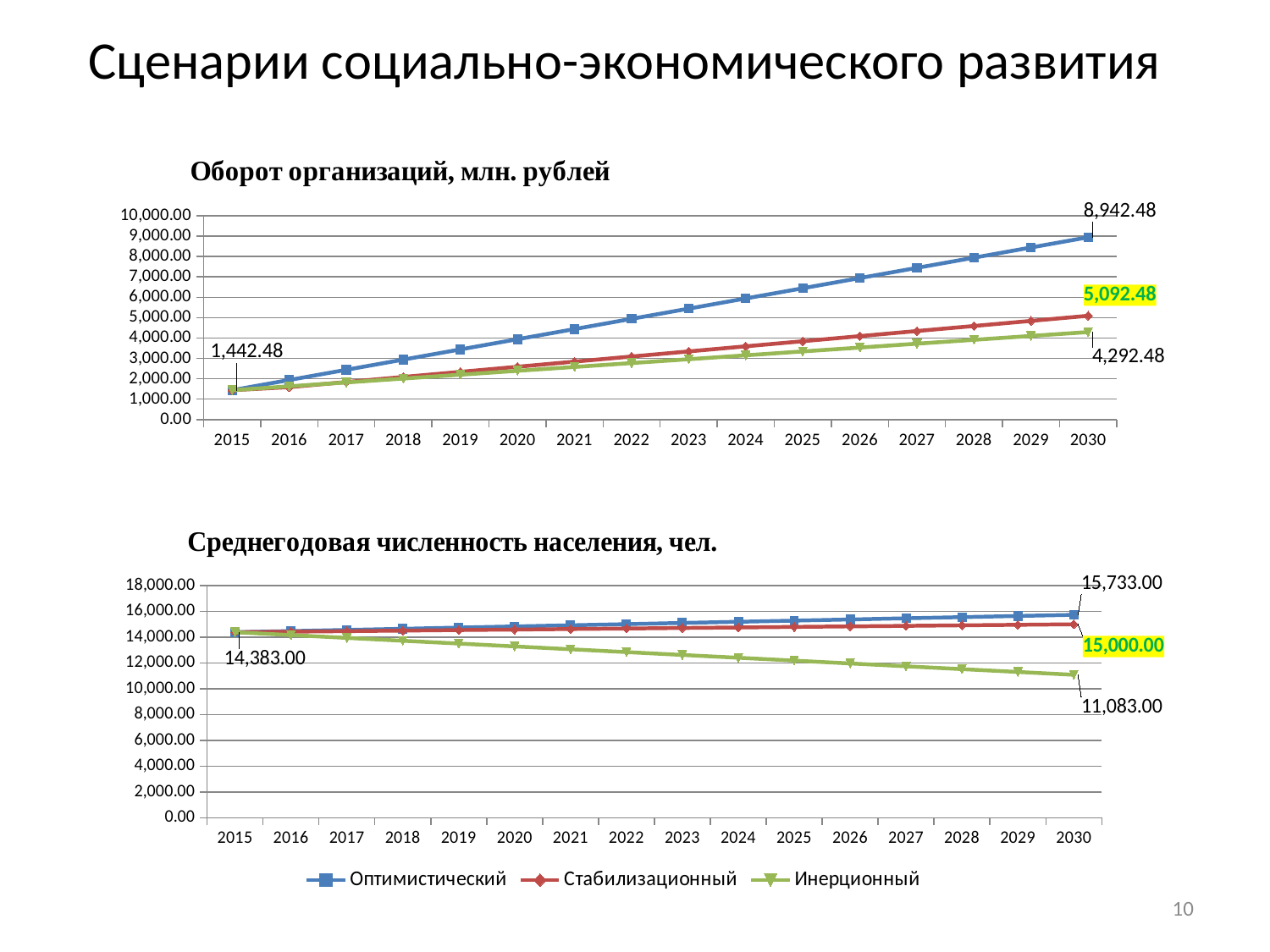

# Сценарии социально-экономического развития

### Chart: Оборот организаций, млн. рублей

| Category | Оптимистический | Стабилизационный | Инерционный |
|---|---|---|---|
| 2015 | 1442.482 | 1442.482 | 1442.482 |
| 2016 | 1942.482 | 1592.482 | 1632.482 |
| 2017 | 2442.482 | 1842.482 | 1822.482 |
| 2018 | 2942.482 | 2092.482 | 2012.482 |
| 2019 | 3442.482 | 2342.482 | 2202.482 |
| 2020 | 3942.482 | 2592.482 | 2392.482 |
| 2021 | 4442.482 | 2842.482 | 2582.482 |
| 2022 | 4942.482 | 3092.482 | 2772.482 |
| 2023 | 5442.482 | 3342.482 | 2962.482 |
| 2024 | 5942.482 | 3592.482 | 3152.482 |
| 2025 | 6442.482 | 3842.482 | 3342.482 |
| 2026 | 6942.482 | 4092.482 | 3532.482 |
| 2027 | 7442.482 | 4342.482 | 3722.482 |
| 2028 | 7942.482 | 4592.482 | 3912.482 |
| 2029 | 8442.482 | 4842.482 | 4102.482 |
| 2030 | 8942.482 | 5092.482 | 4292.482 |

### Chart: Среднегодовая численность населения, чел.

| Category | Оптимистический | Стабилизационный | Инерционный |
|---|---|---|---|
| 2015 | 14383.0 | 14383.0 | 14383.0 |
| 2016 | 14473.0 | 14426.0 | 14163.0 |
| 2017 | 14563.0 | 14467.0 | 13943.0 |
| 2018 | 14653.0 | 14508.0 | 13723.0 |
| 2019 | 14743.0 | 14549.0 | 13503.0 |
| 2020 | 14833.0 | 14590.0 | 13283.0 |
| 2021 | 14923.0 | 14631.0 | 13063.0 |
| 2022 | 15013.0 | 14672.0 | 12843.0 |
| 2023 | 15103.0 | 14713.0 | 12623.0 |
| 2024 | 15193.0 | 14754.0 | 12403.0 |
| 2025 | 15283.0 | 14795.0 | 12183.0 |
| 2026 | 15373.0 | 14836.0 | 11963.0 |
| 2027 | 15463.0 | 14877.0 | 11743.0 |
| 2028 | 15553.0 | 14918.0 | 11523.0 |
| 2029 | 15643.0 | 14959.0 | 11303.0 |
| 2030 | 15733.0 | 15000.0 | 11083.0 |
10